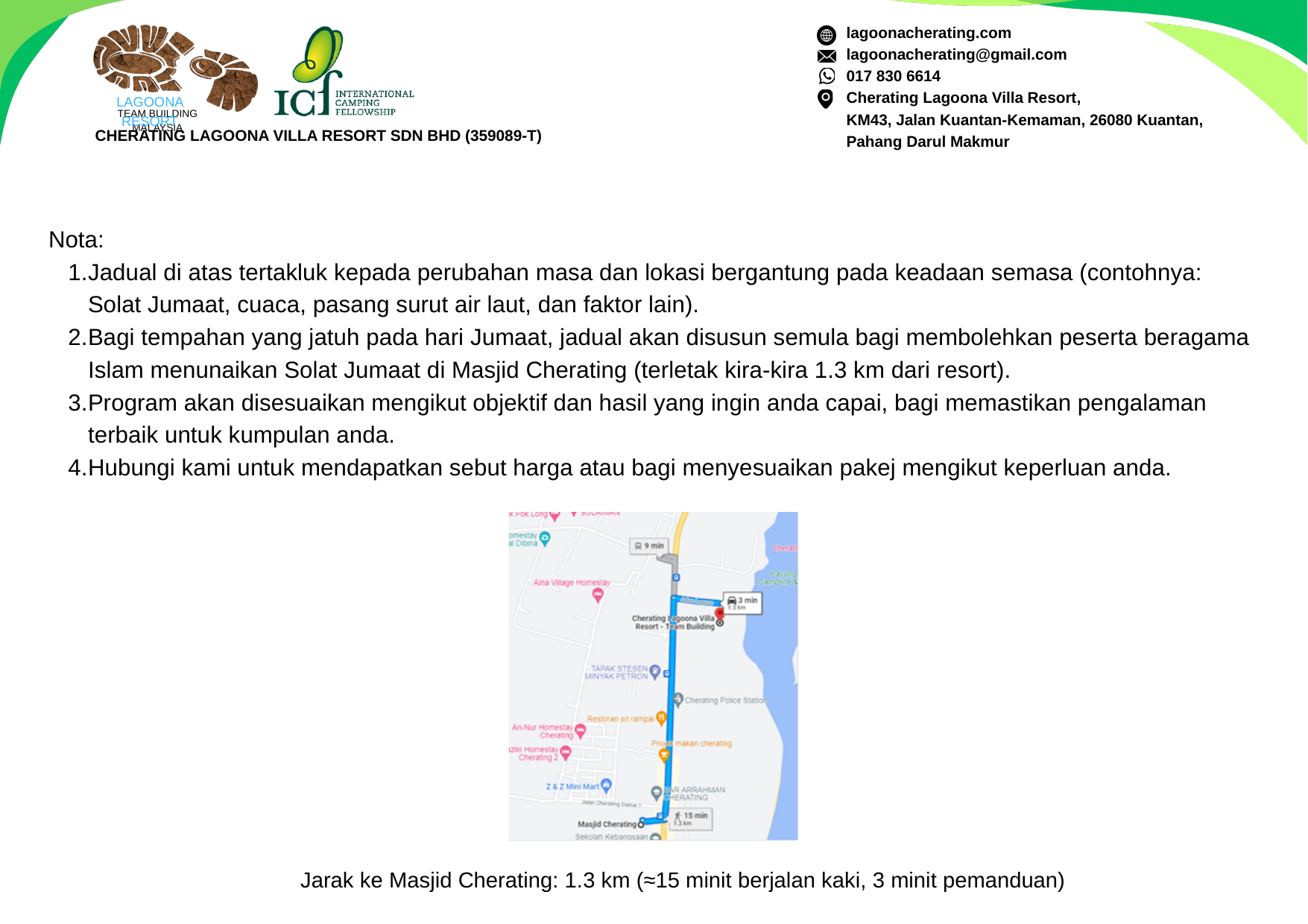

lagoonacherating.com
lagoonacherating@gmail.com
017 830 6614
Cherating Lagoona Villa Resort,
KM43, Jalan Kuantan-Kemaman, 26080 Kuantan,
Pahang Darul Makmur

LAGOONA RESORT
TEAM BUILDING MALAYSIA
CHERATING LAGOONA VILLA RESORT SDN BHD (359089-T)
Nota:
Jadual di atas tertakluk kepada perubahan masa dan lokasi bergantung pada keadaan semasa (contohnya: Solat Jumaat, cuaca, pasang surut air laut, dan faktor lain).
Bagi tempahan yang jatuh pada hari Jumaat, jadual akan disusun semula bagi membolehkan peserta beragama Islam menunaikan Solat Jumaat di Masjid Cherating (terletak kira-kira 1.3 km dari resort).
Program akan disesuaikan mengikut objektif dan hasil yang ingin anda capai, bagi memastikan pengalaman terbaik untuk kumpulan anda.
Hubungi kami untuk mendapatkan sebut harga atau bagi menyesuaikan pakej mengikut keperluan anda.

Jarak ke Masjid Cherating: 1.3 km (≈15 minit berjalan kaki, 3 minit pemanduan)